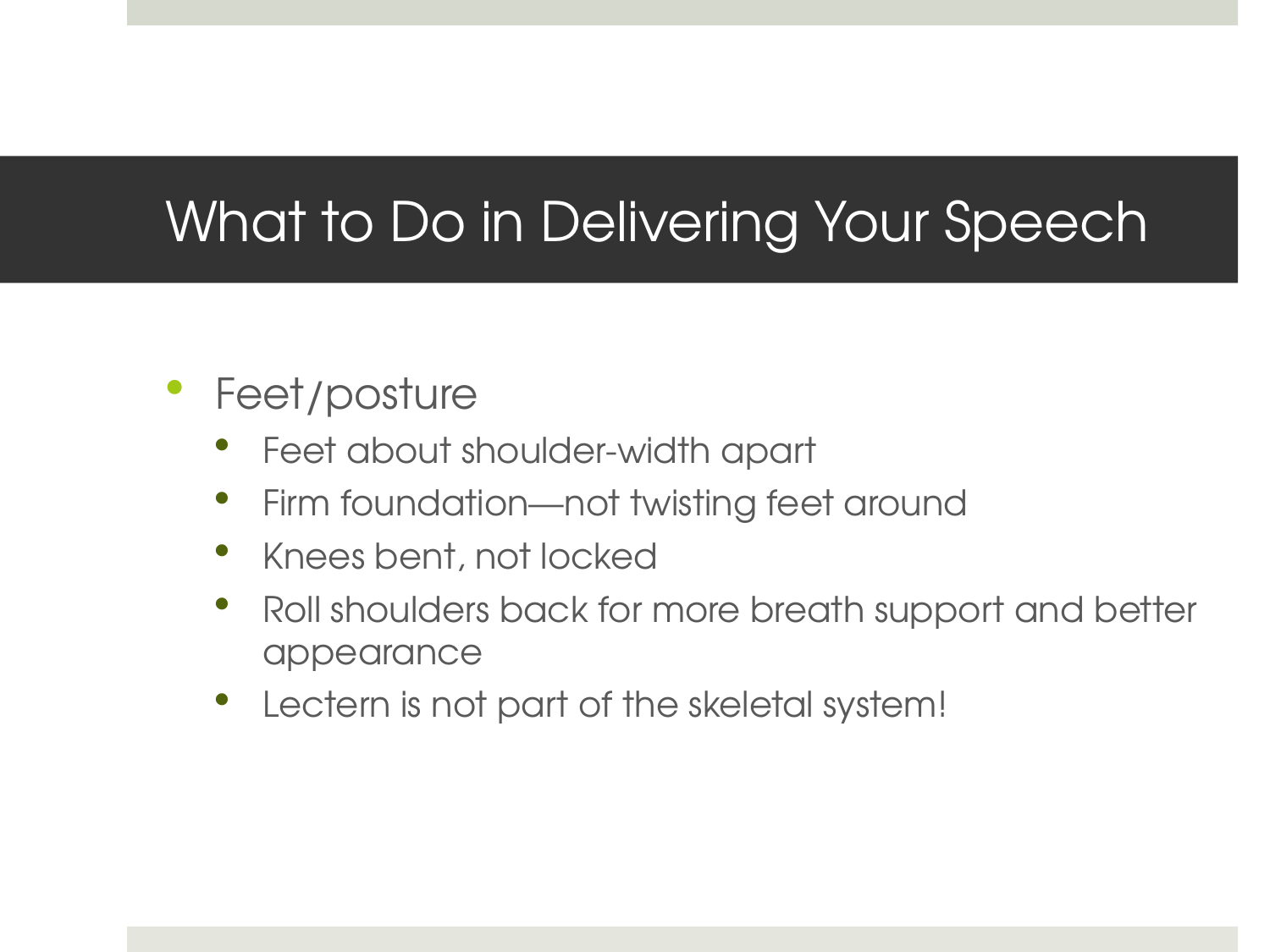

# What to Do in Delivering Your Speech
Feet/posture
Feet about shoulder-width apart
Firm foundation—not twisting feet around
Knees bent, not locked
Roll shoulders back for more breath support and better appearance
Lectern is not part of the skeletal system!